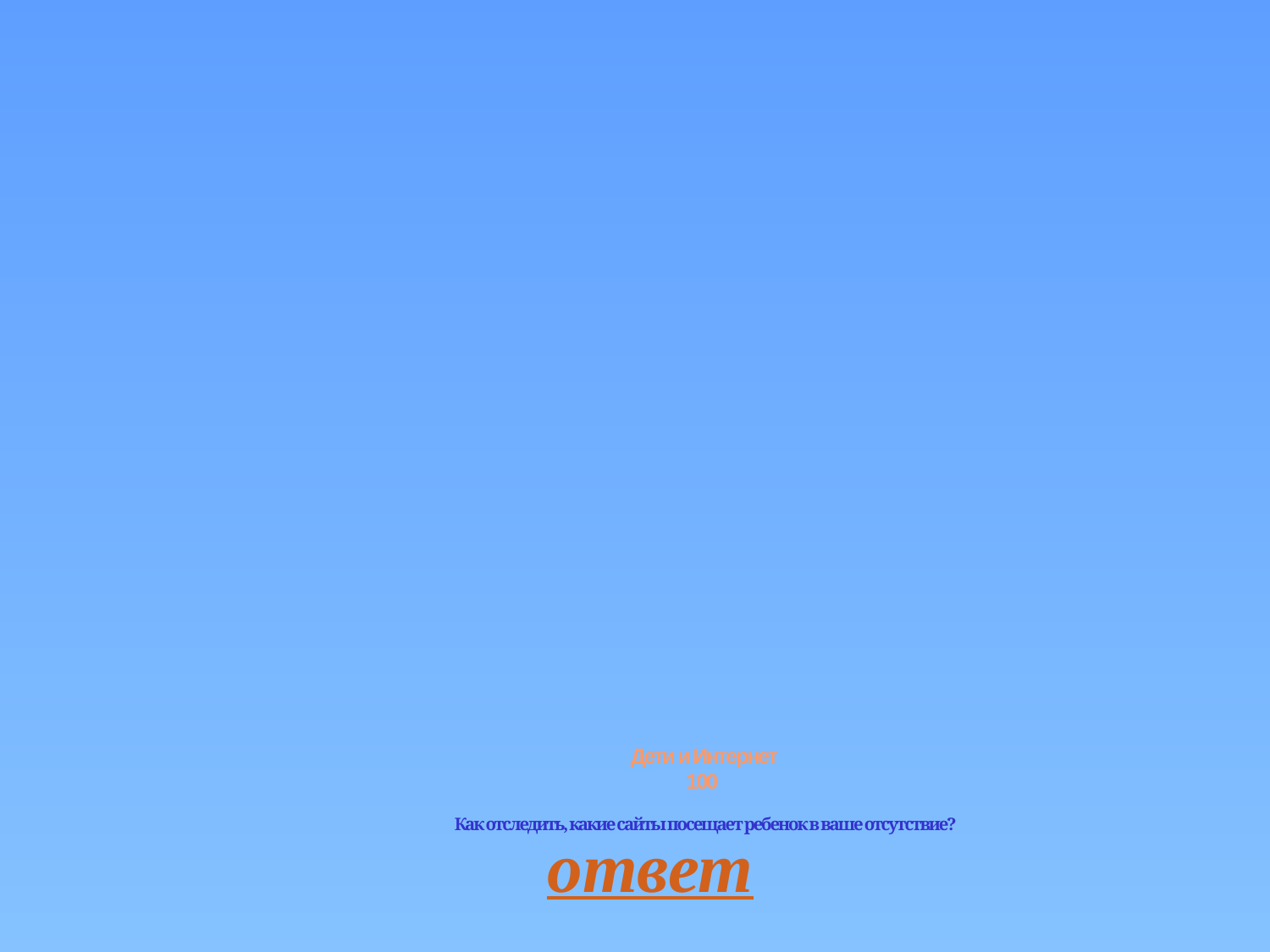

# Дети и Интернет 100 Как отследить, какие сайты посещает ребенок в ваше отсутствие?
ответ